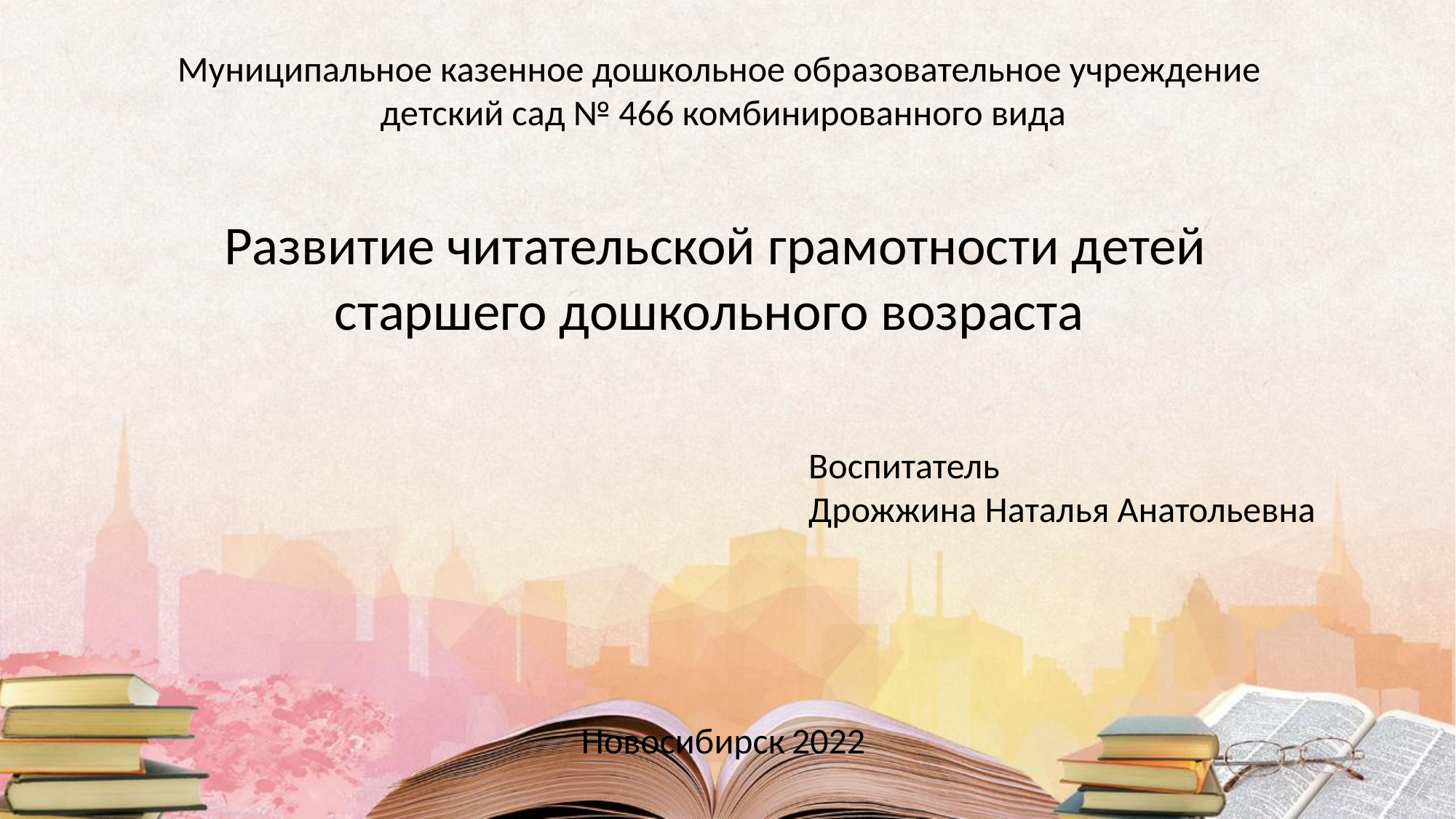

Муниципальное казенное дошкольное образовательное учреждение
детский сад № 466 комбинированного вида
Развитие читательской грамотности детей старшего дошкольного возраста
Воспитатель
Дрожжина Наталья Анатольевна
Новосибирск 2022